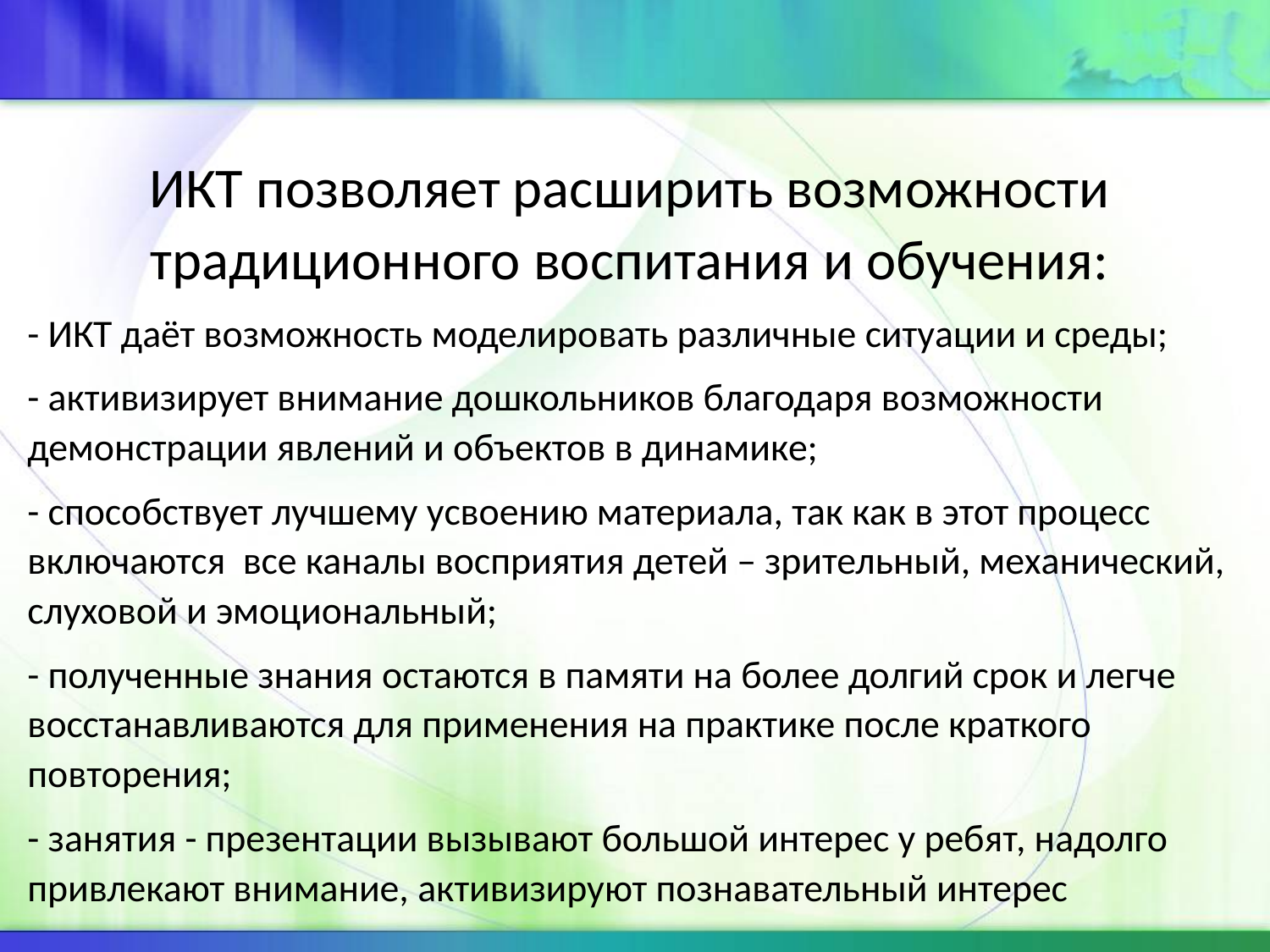

ИКТ позволяет расширить возможности традиционного воспитания и обучения:
- ИКТ даёт возможность моделировать различные ситуации и среды;
- активизирует внимание дошкольников благодаря возможности демонстрации явлений и объектов в динамике;
- способствует лучшему усвоению материала, так как в этот процесс включаются  все каналы восприятия детей – зрительный, механический, слуховой и эмоциональный;
- полученные знания остаются в памяти на более долгий срок и легче восстанавливаются для применения на практике после краткого повторения;
- занятия - презентации вызывают большой интерес у ребят, надолго  привлекают внимание, активизируют познавательный интерес